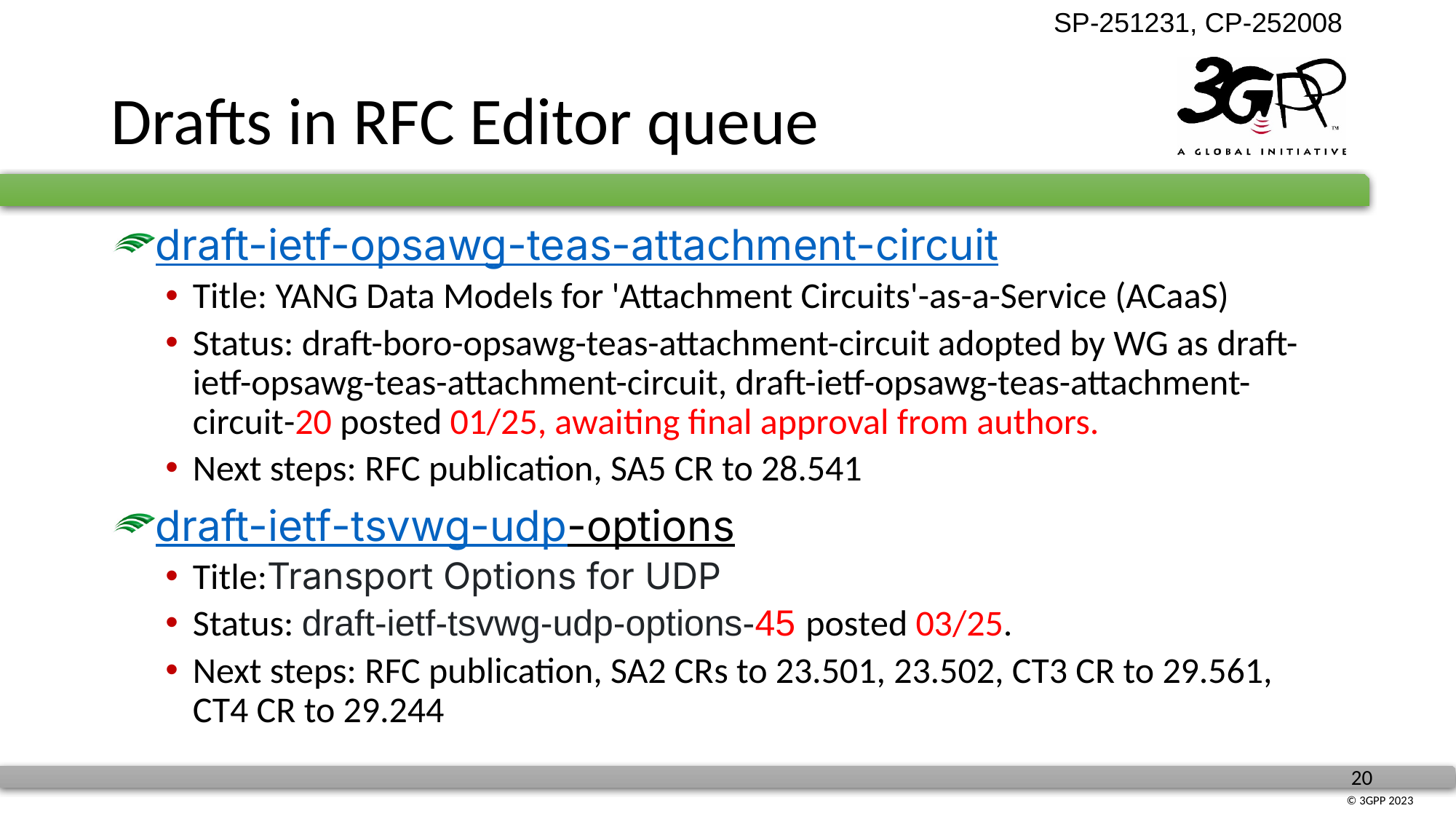

# Drafts in RFC Editor queue
draft-ietf-opsawg-teas-attachment-circuit
Title: YANG Data Models for 'Attachment Circuits'-as-a-Service (ACaaS)
Status: draft-boro-opsawg-teas-attachment-circuit adopted by WG as draft-ietf-opsawg-teas-attachment-circuit, draft-ietf-opsawg-teas-attachment-circuit-20 posted 01/25, awaiting final approval from authors.
Next steps: RFC publication, SA5 CR to 28.541
draft-ietf-tsvwg-udp-options
Title:Transport Options for UDP
Status: draft-ietf-tsvwg-udp-options-45  posted 03/25.
Next steps: RFC publication, SA2 CRs to 23.501, 23.502, CT3 CR to 29.561,  CT4 CR to 29.244